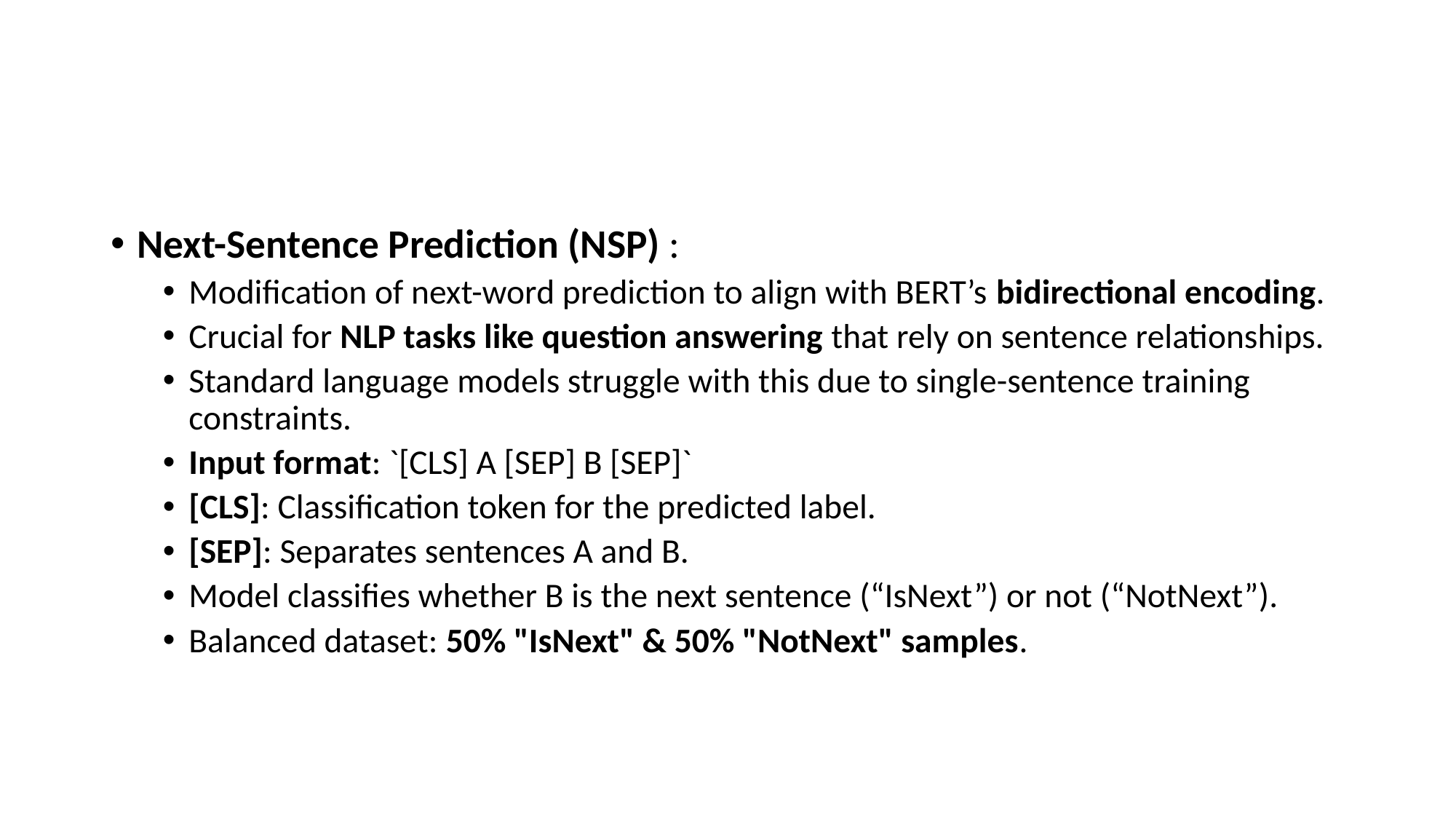

#
Next-Sentence Prediction (NSP) :
Modification of next-word prediction to align with BERT’s bidirectional encoding.
Crucial for NLP tasks like question answering that rely on sentence relationships.
Standard language models struggle with this due to single-sentence training constraints.
Input format: `[CLS] A [SEP] B [SEP]`
[CLS]: Classification token for the predicted label.
[SEP]: Separates sentences A and B.
Model classifies whether B is the next sentence (“IsNext”) or not (“NotNext”).
Balanced dataset: 50% "IsNext" & 50% "NotNext" samples.